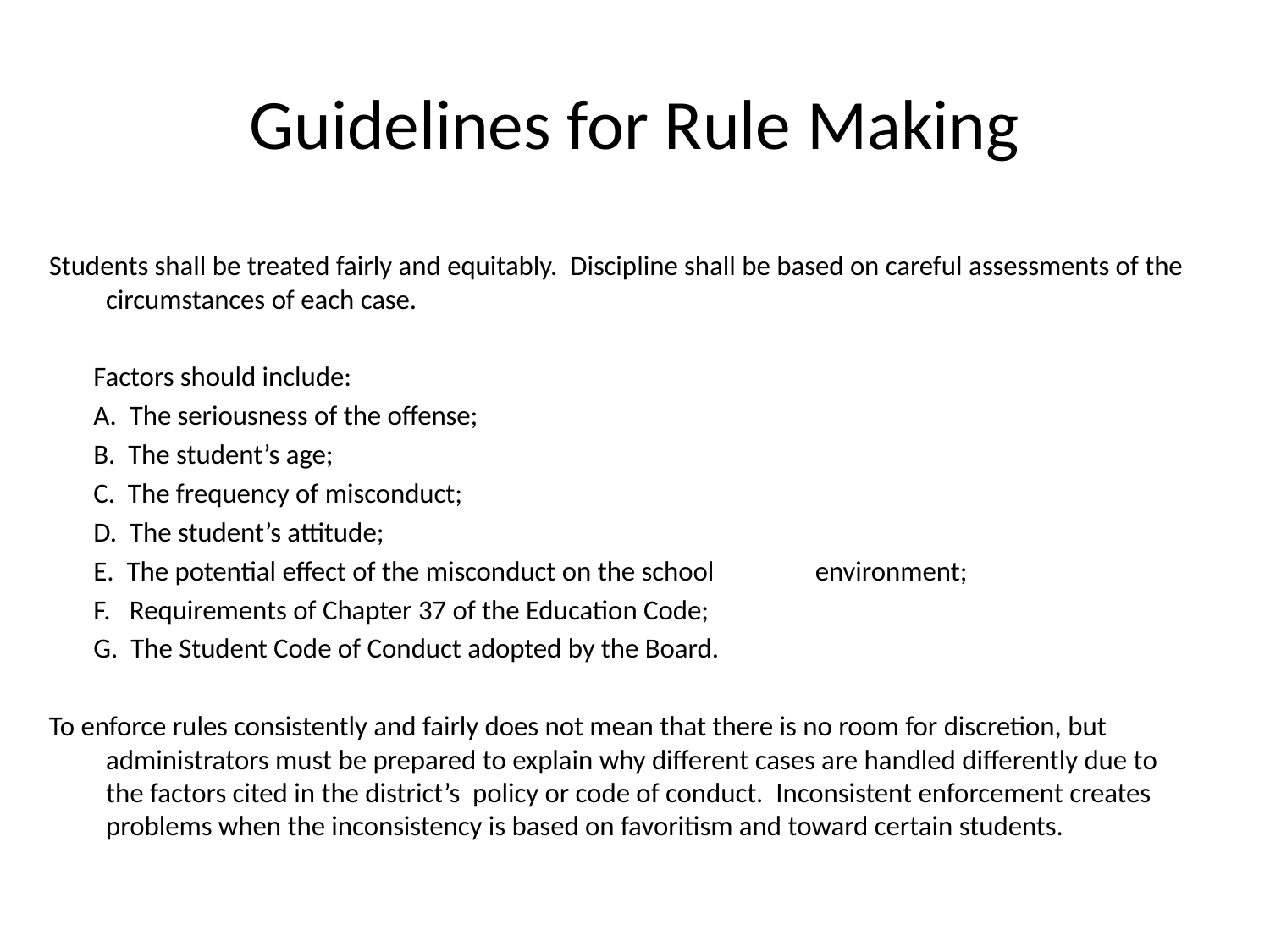

# Guidelines for Rule Making

Students shall be treated fairly and equitably.  Discipline shall be based on careful assessments of the circumstances of each case.

       Factors should include:
       A.  The seriousness of the offense;
       B.  The student’s age;
       C.  The frequency of misconduct;
       D.  The student’s attitude;
       E.  The potential effect of the misconduct on the school                environment;
       F.   Requirements of Chapter 37 of the Education Code;
       G.  The Student Code of Conduct adopted by the Board.

To enforce rules consistently and fairly does not mean that there is no room for discretion, but administrators must be prepared to explain why different cases are handled differently due to the factors cited in the district’s  policy or code of conduct.  Inconsistent enforcement creates problems when the inconsistency is based on favoritism and toward certain students.